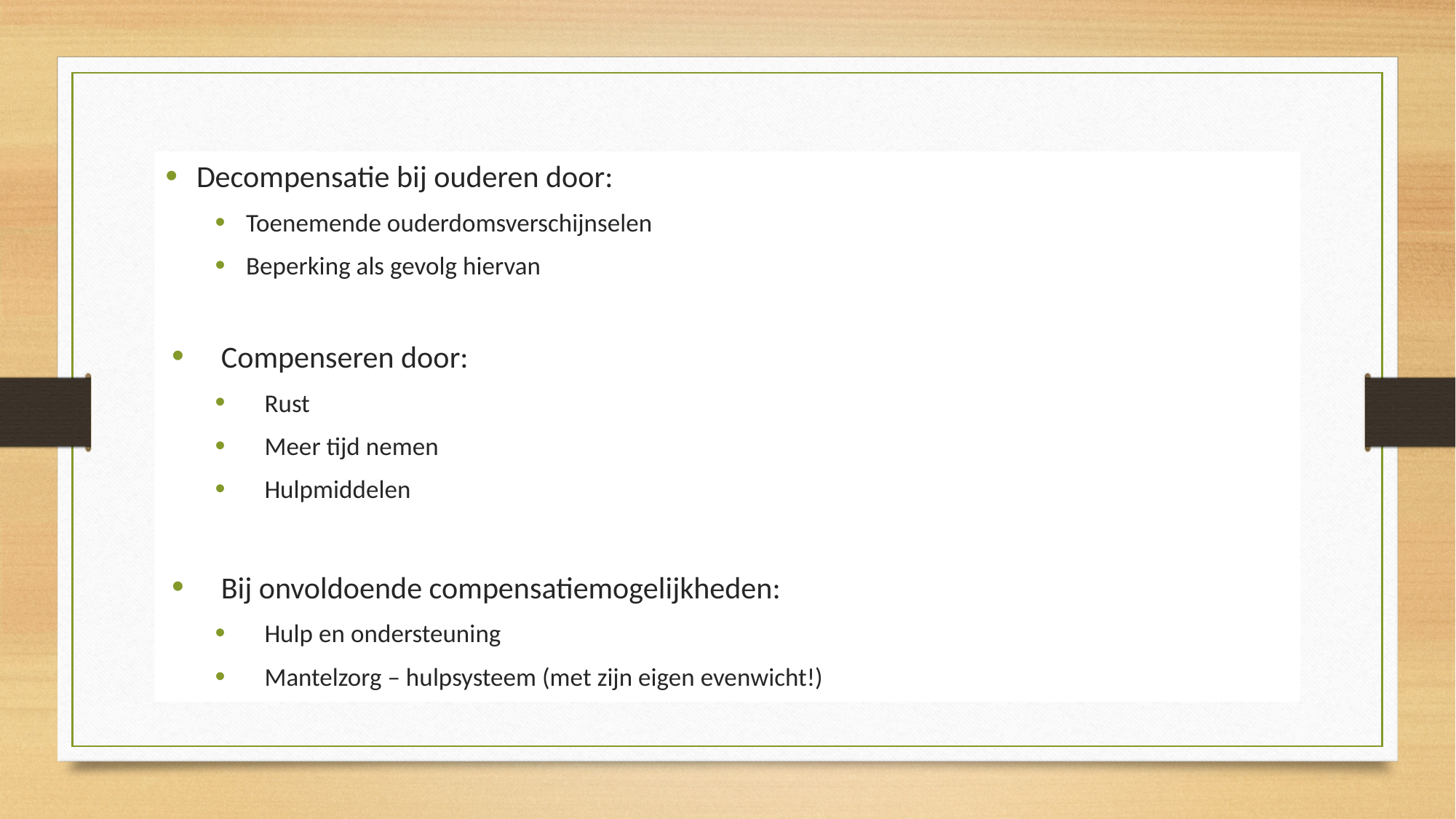

Decompensatie bij ouderen door:
Toenemende ouderdomsverschijnselen
Beperking als gevolg hiervan

Compenseren door:
Rust
Meer tijd nemen
Hulpmiddelen

Bij onvoldoende compensatiemogelijkheden:
Hulp en ondersteuning
Mantelzorg – hulpsysteem (met zijn eigen evenwicht!)